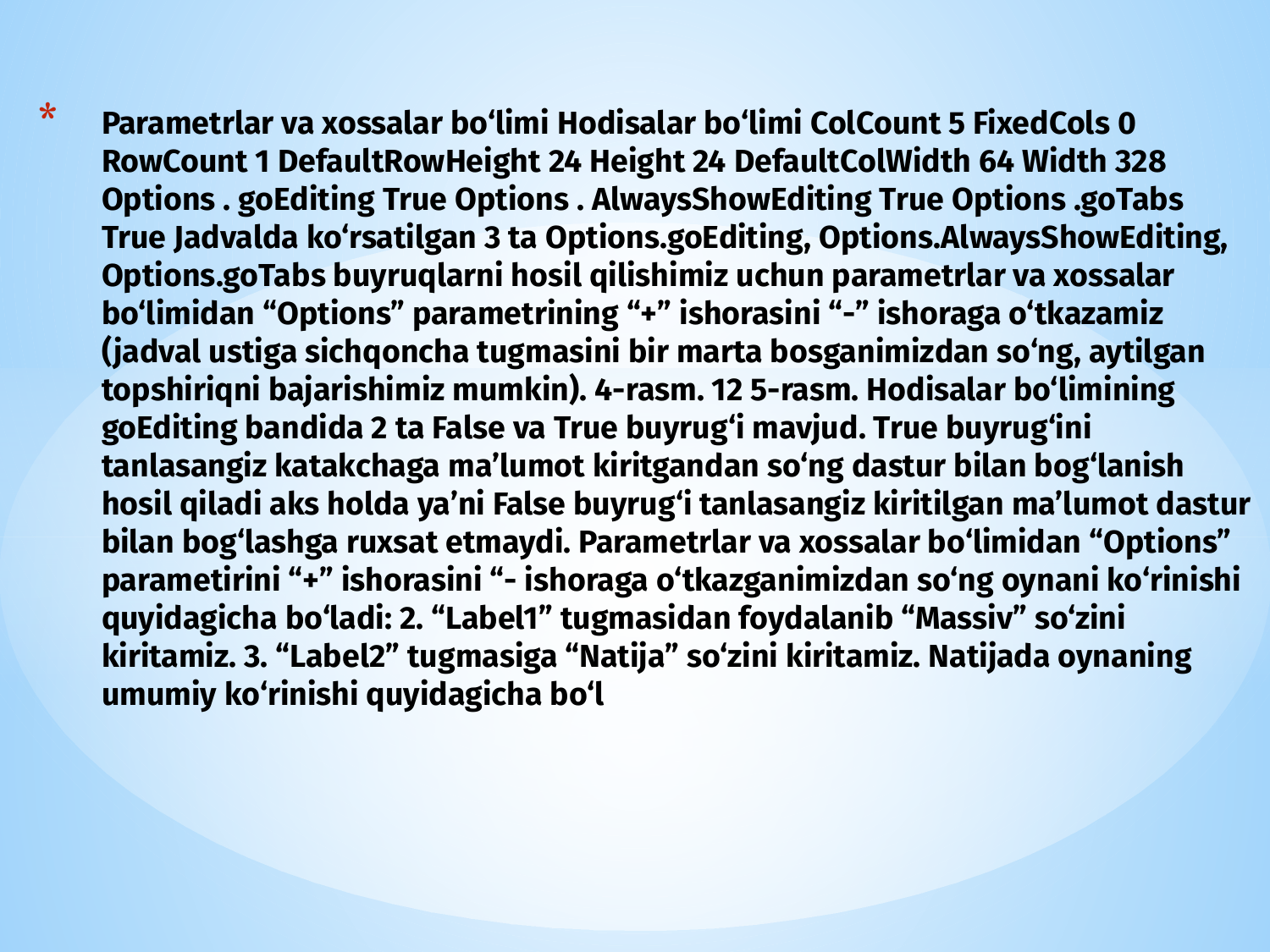

# Parametrlar va xossalar bo‘limi Hodisalar bo‘limi ColCount 5 FixedCols 0 RowCount 1 DefaultRowHeight 24 Height 24 DefaultColWidth 64 Width 328 Options . goEditing True Options . AlwaysShowEditing True Options .goTabs True Jadvalda ko‘rsatilgan 3 ta Options.goEditing, Options.AlwaysShowEditing, Options.goTabs buyruqlarni hosil qilishimiz uchun parametrlar va xossalar bo‘limidan “Options” parametrining “+” ishorasini “-” ishoraga o‘tkazamiz (jadval ustiga sichqoncha tugmasini bir marta bosganimizdan so‘ng, aytilgan topshiriqni bajarishimiz mumkin). 4-rasm. 12 5-rasm. Hodisalar bo‘limining goEditing bandida 2 ta False va True buyrug‘i mavjud. True buyrug‘ini tanlasangiz katakchaga ma’lumot kiritgandan so‘ng dastur bilan bog‘lanish hosil qiladi aks holda ya’ni False buyrug‘i tanlasangiz kiritilgan ma’lumot dastur bilan bog‘lashga ruxsat etmaydi. Parametrlar va xossalar bo‘limidan “Options” parametirini “+” ishorasini “- ishoraga o‘tkazganimizdan so‘ng oynani ko‘rinishi quyidagicha bo‘ladi: 2. “Label1” tugmasidan foydalanib “Massiv” so‘zini kiritamiz. 3. “Label2” tugmasiga “Natija” so‘zini kiritamiz. Natijada oynaning umumiy ko‘rinishi quyidagicha bo‘l